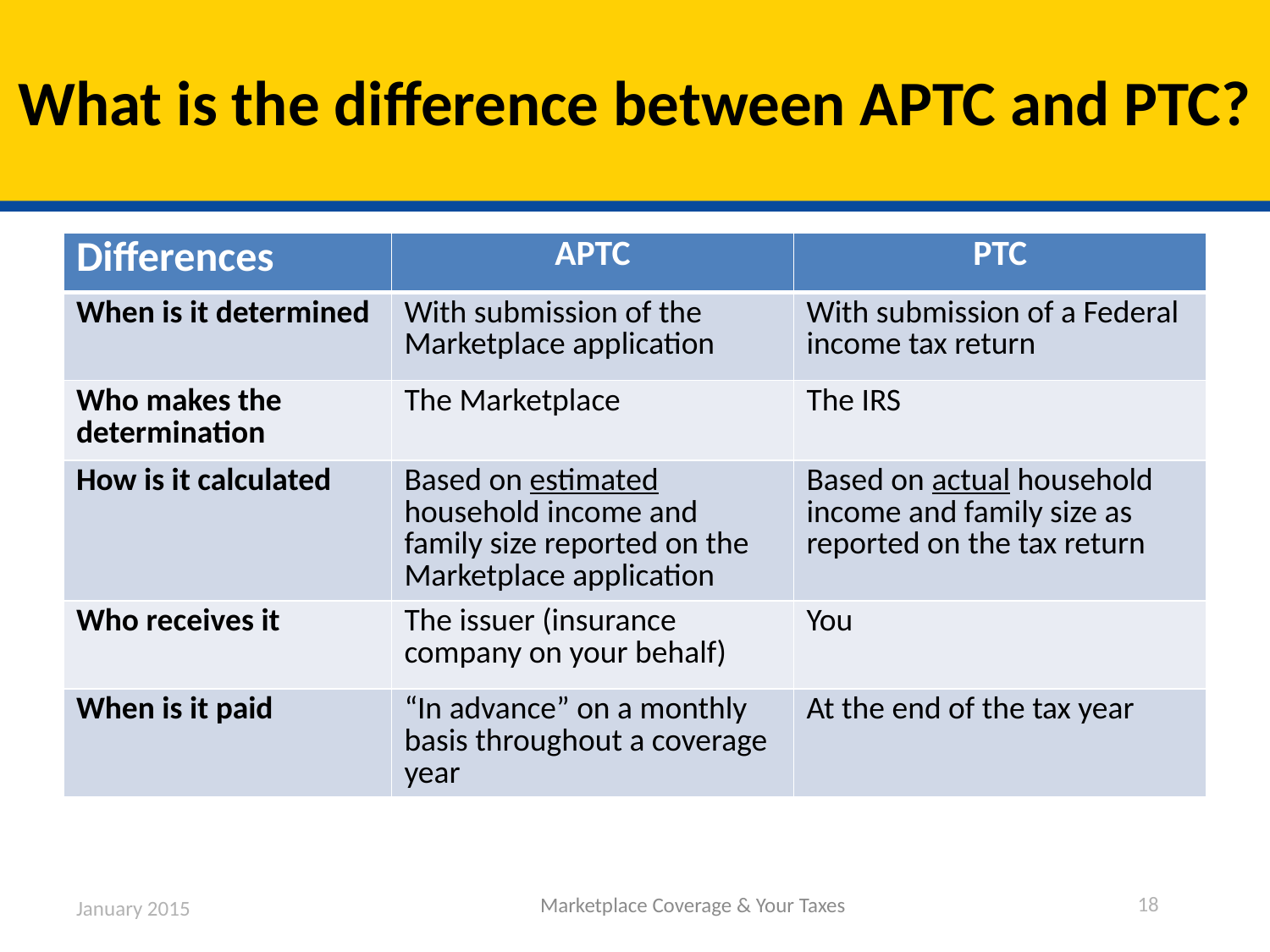

# What is the difference between APTC and PTC?
| Differences | APTC | PTC |
| --- | --- | --- |
| When is it determined | With submission of the Marketplace application | With submission of a Federal income tax return |
| Who makes the determination | The Marketplace | The IRS |
| How is it calculated | Based on estimated household income and family size reported on the Marketplace application | Based on actual household income and family size as reported on the tax return |
| Who receives it | The issuer (insurance company on your behalf) | You |
| When is it paid | “In advance” on a monthly basis throughout a coverage year | At the end of the tax year |
18
January 2015